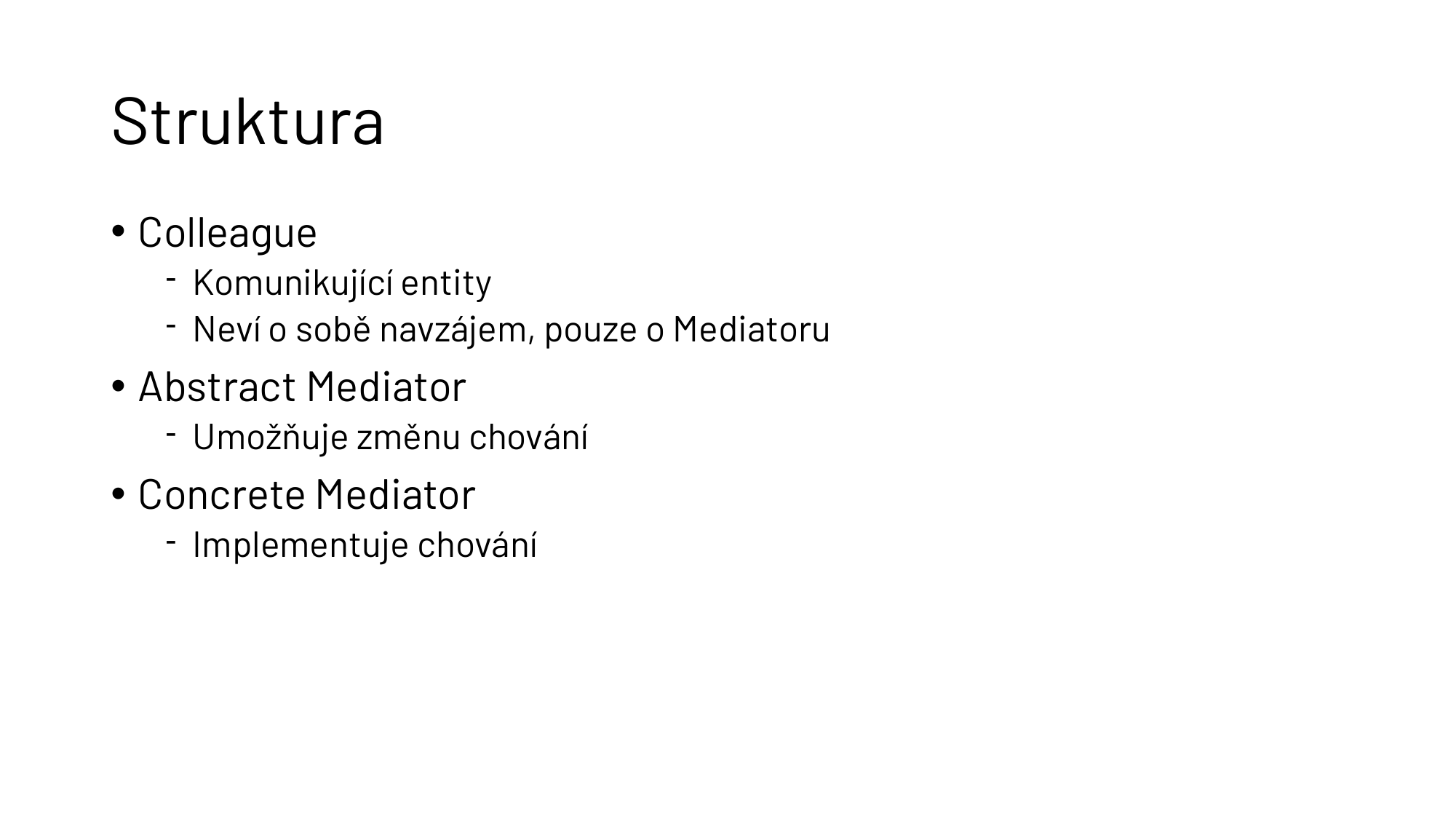

# Struktura
Colleague
Komunikující entity
Neví o sobě navzájem, pouze o Mediatoru
Abstract Mediator
Umožňuje změnu chování
Concrete Mediator
Implementuje chování